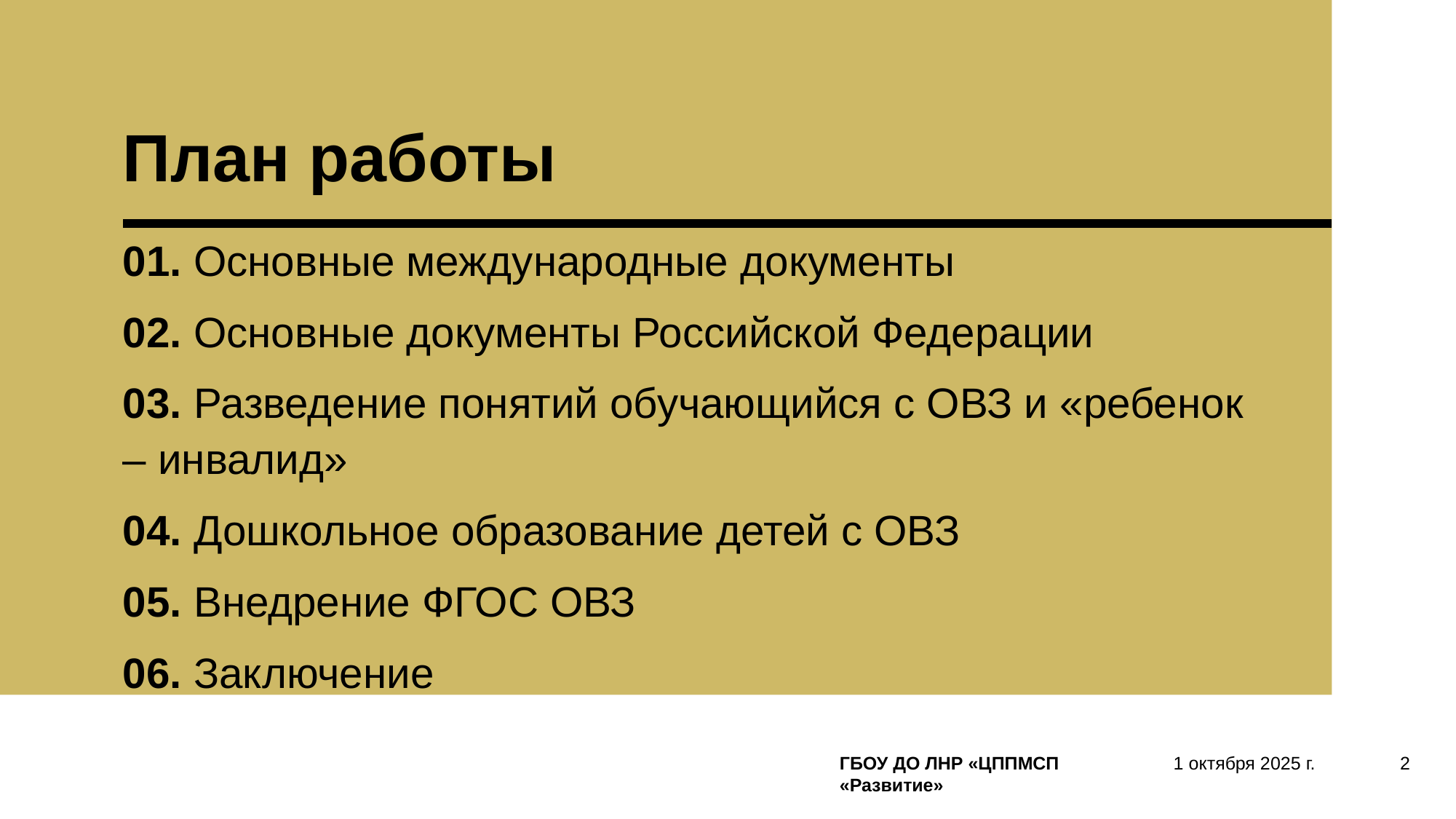

# План работы
01. Основные международные документы
02. Основные документы Российской Федерации
03. Разведение понятий обучающийся с ОВЗ и «ребенок – инвалид»
04. Дошкольное образование детей с ОВЗ
05. Внедрение ФГОС ОВЗ
06. Заключение
ГБОУ ДО ЛНР «ЦППМСП «Развитие»
1 октября 2025 г.
2